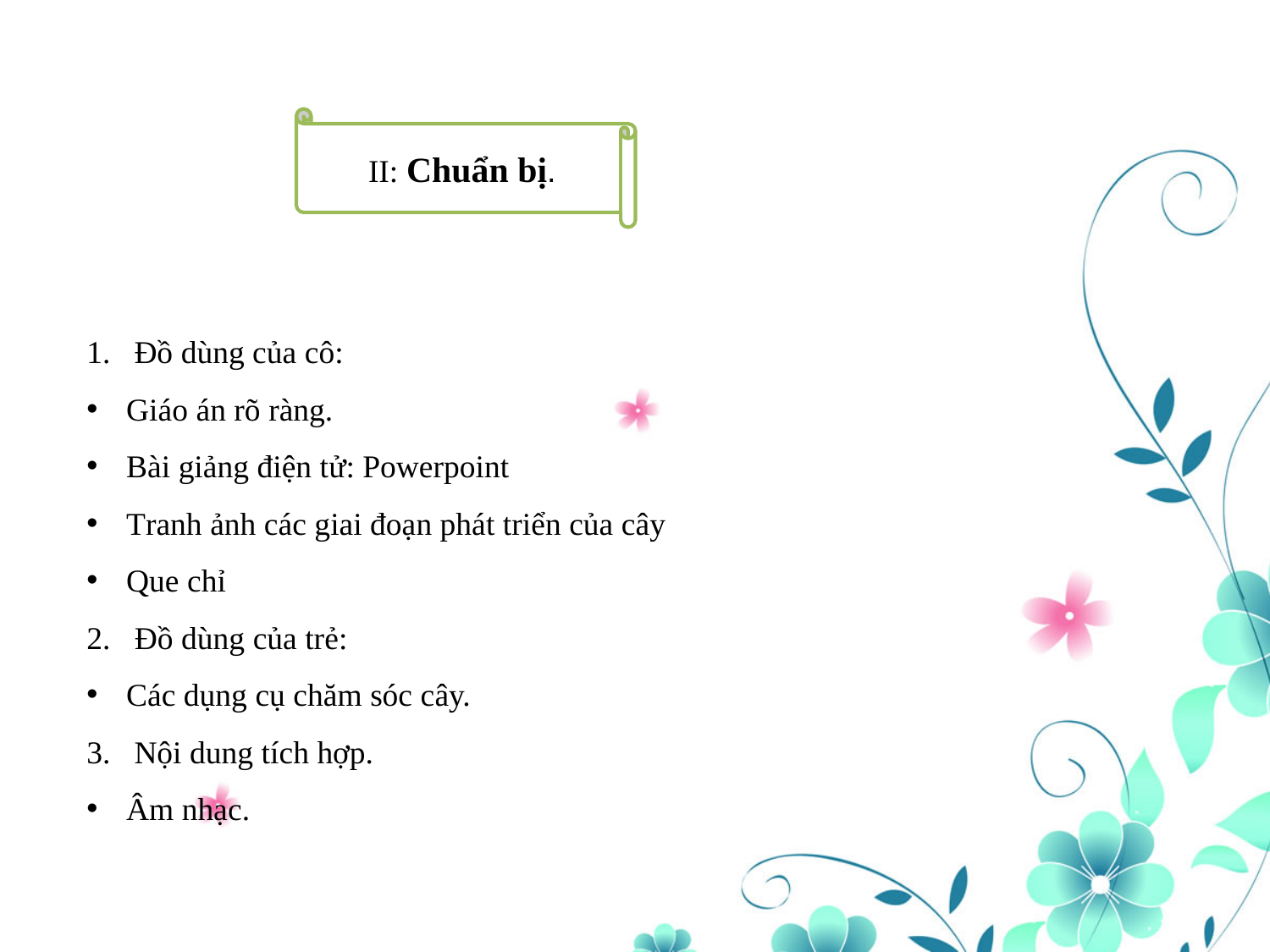

II: Chuẩn bị.
Đồ dùng của cô:
Giáo án rõ ràng.
Bài giảng điện tử: Powerpoint
Tranh ảnh các giai đoạn phát triển của cây
Que chỉ
2.   Đồ dùng của trẻ:
Các dụng cụ chăm sóc cây.
Nội dung tích hợp.
Âm nhạc.